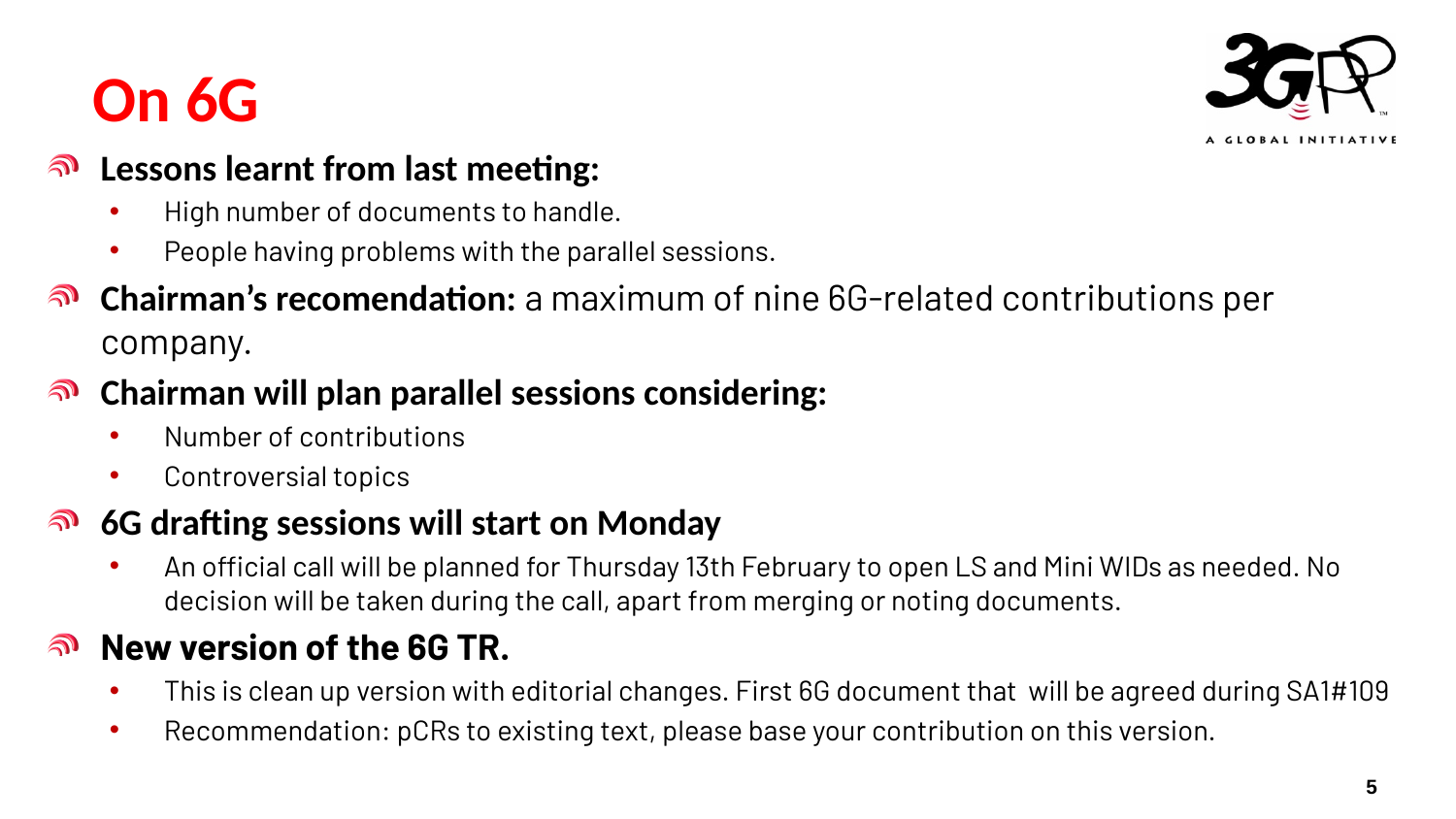

# On 6G
Lessons learnt from last meeting:
High number of documents to handle.
People having problems with the parallel sessions.
Chairman’s recomendation: a maximum of nine 6G-related contributions per company.
Chairman will plan parallel sessions considering:
Number of contributions
Controversial topics
6G drafting sessions will start on Monday
An official call will be planned for Thursday 13th February to open LS and Mini WIDs as needed. No decision will be taken during the call, apart from merging or noting documents.
New version of the 6G TR.
This is clean up version with editorial changes. First 6G document that  will be agreed during SA1#109
Recommendation: pCRs to existing text, please base your contribution on this version.